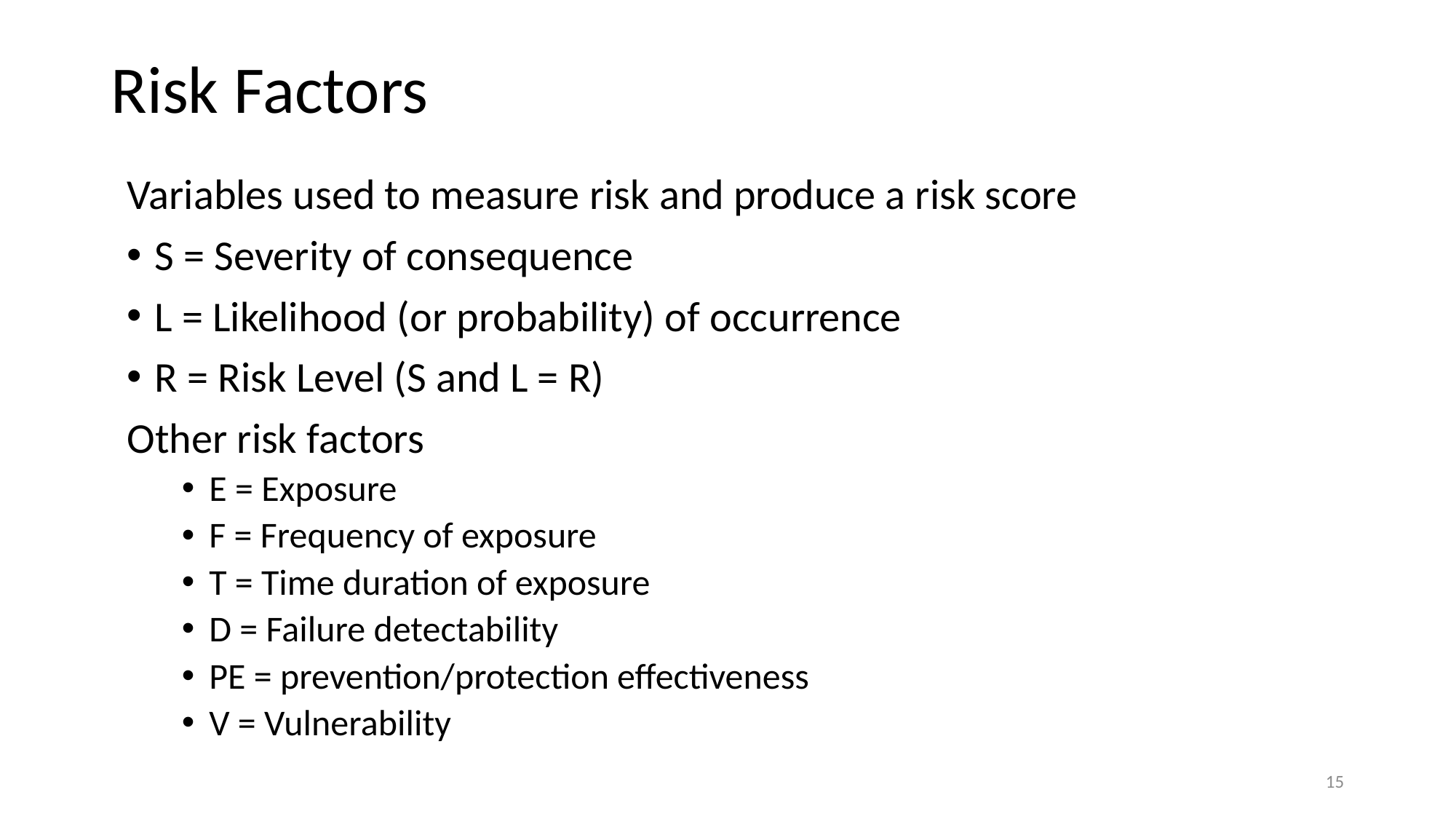

# Risk Factors
Variables used to measure risk and produce a risk score
S = Severity of consequence
L = Likelihood (or probability) of occurrence
R = Risk Level (S and L = R)
Other risk factors
E = Exposure
F = Frequency of exposure
T = Time duration of exposure
D = Failure detectability
PE = prevention/protection effectiveness
V = Vulnerability

15